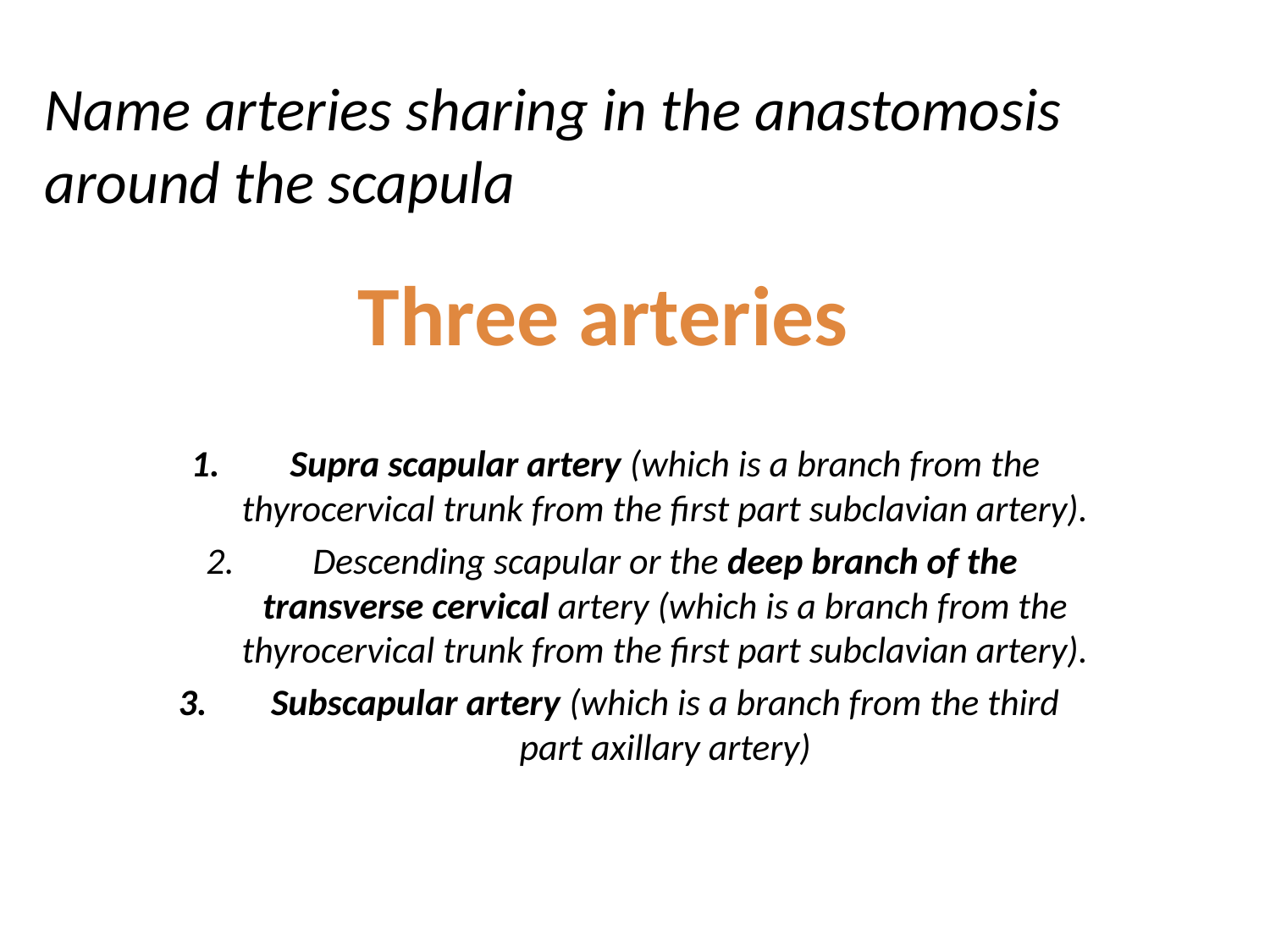

# Name arteries sharing in the anastomosis around the scapula
Three arteries
Supra scapular artery (which is a branch from the thyrocervical trunk from the first part subclavian artery).
Descending scapular or the deep branch of the transverse cervical artery (which is a branch from the thyrocervical trunk from the first part subclavian artery).
Subscapular artery (which is a branch from the third part axillary artery)